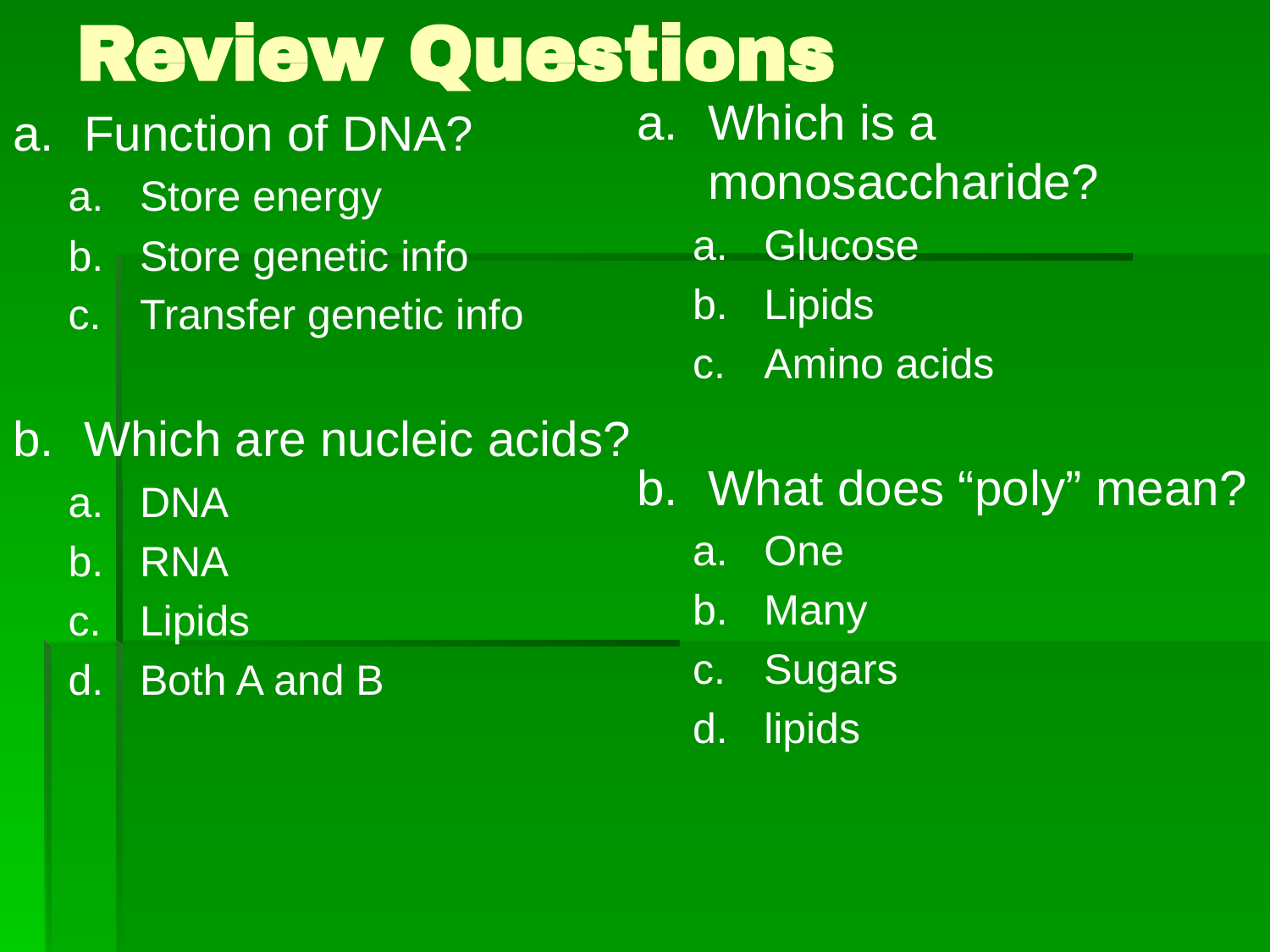

# Review Questions
Which is a monosaccharide?
Glucose
Lipids
Amino acids

What does “poly” mean?
One
Many
Sugars
lipids

Function of DNA?
Store energy
Store genetic info
Transfer genetic info

Which are nucleic acids?
DNA
RNA
Lipids
Both A and B